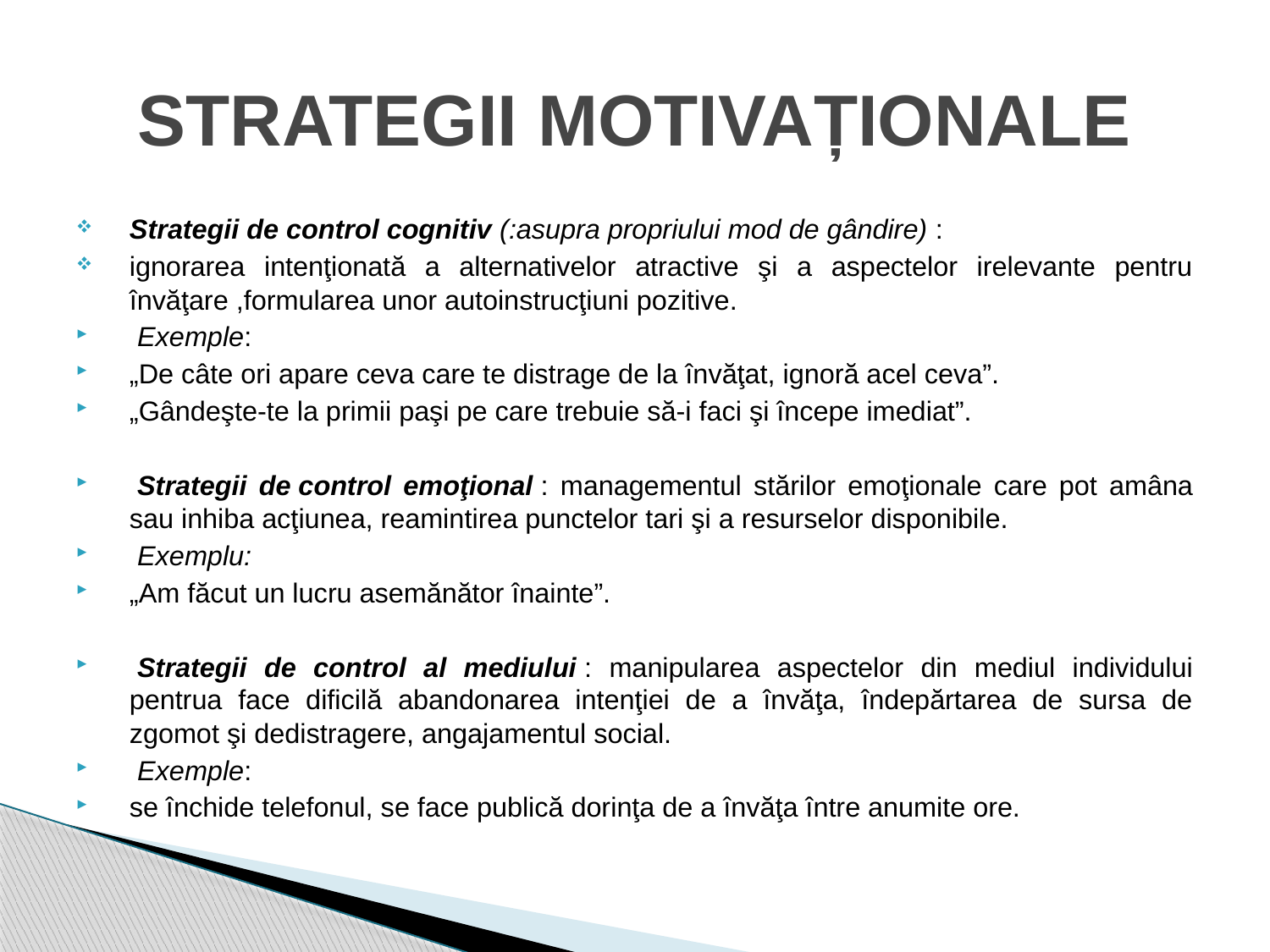

# STRATEGII MOTIVAȚIONALE
Strategii de control cognitiv (:asupra propriului mod de gândire) :
ignorarea intenţionată a alternativelor atractive şi a aspectelor irelevante pentru învăţare ,formularea unor autoinstrucţiuni pozitive.
 Exemple:
„De câte ori apare ceva care te distrage de la învăţat, ignoră acel ceva”.
„Gândeşte-te la primii paşi pe care trebuie să-i faci şi începe imediat”.

 Strategii de control emoţional : managementul stărilor emoţionale care pot amâna sau inhiba acţiunea, reamintirea punctelor tari şi a resurselor disponibile.
 Exemplu:
„Am făcut un lucru asemănător înainte”.

 Strategii de control al mediului : manipularea aspectelor din mediul individului pentrua face dificilă abandonarea intenţiei de a învăţa, îndepărtarea de sursa de zgomot şi dedistragere, angajamentul social.
 Exemple:
se închide telefonul, se face publică dorinţa de a învăţa între anumite ore.